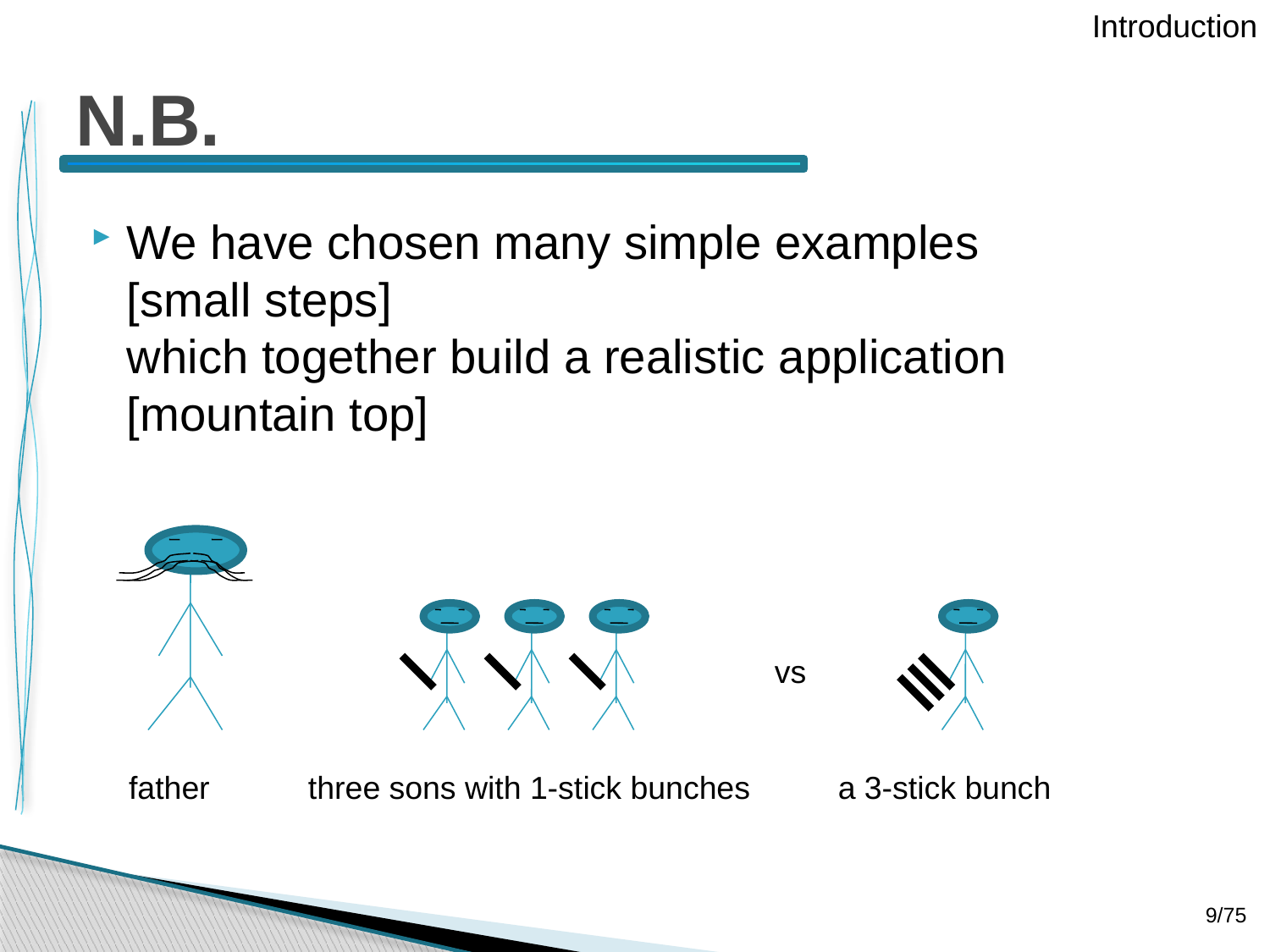

Introduction
# N.B.
We have chosen many simple examples
[small steps]
which together build a realistic application
[mountain top]

vs
father
three sons with 1-stick bunches
a 3-stick bunch